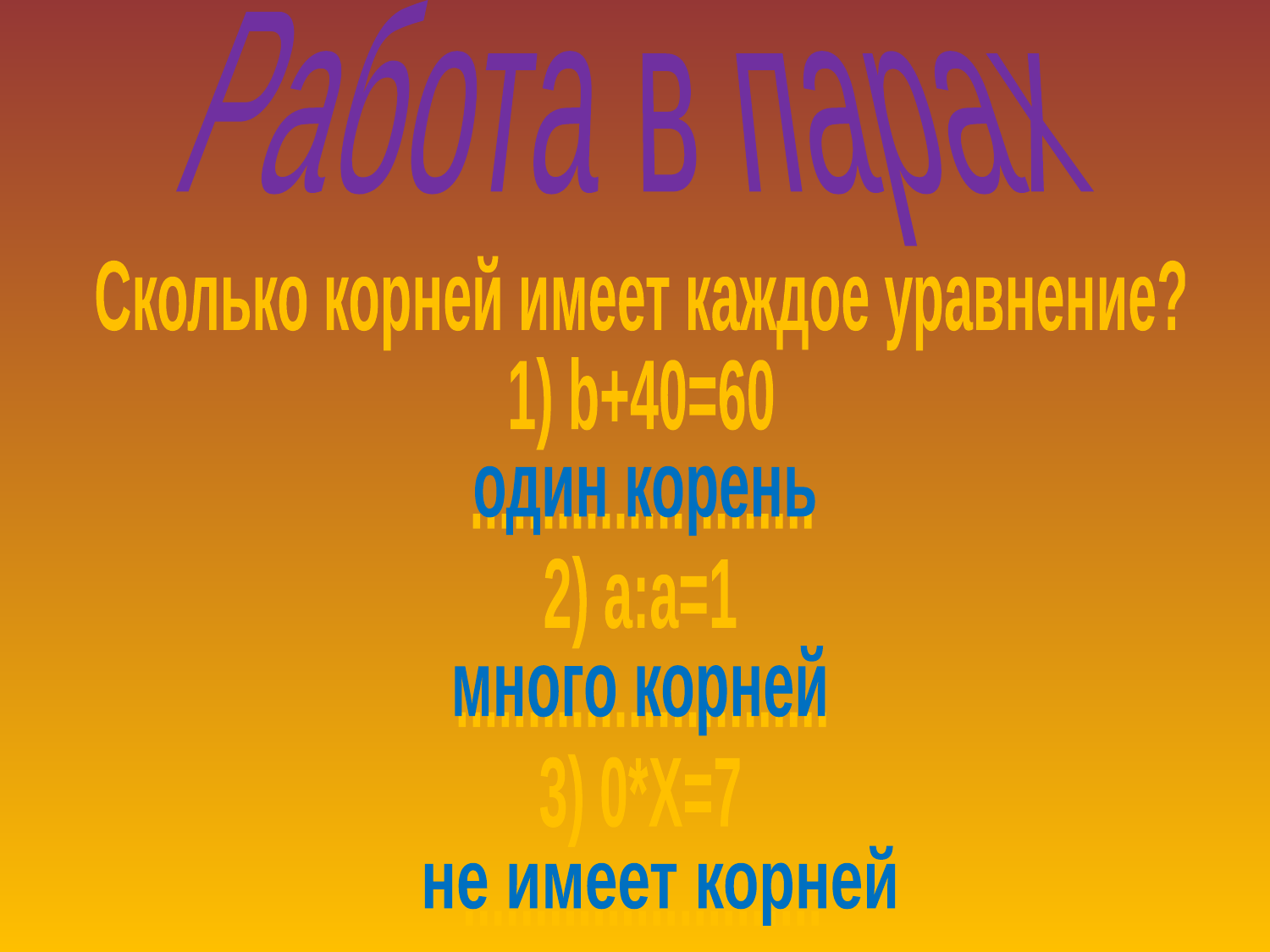

Работа в парах
Сколько корней имеет каждое уравнение?
1) b+40=60
........................
2) a:a=1
..........................
3) 0*X=7
.........................
один корень
много корней
не имеет корней